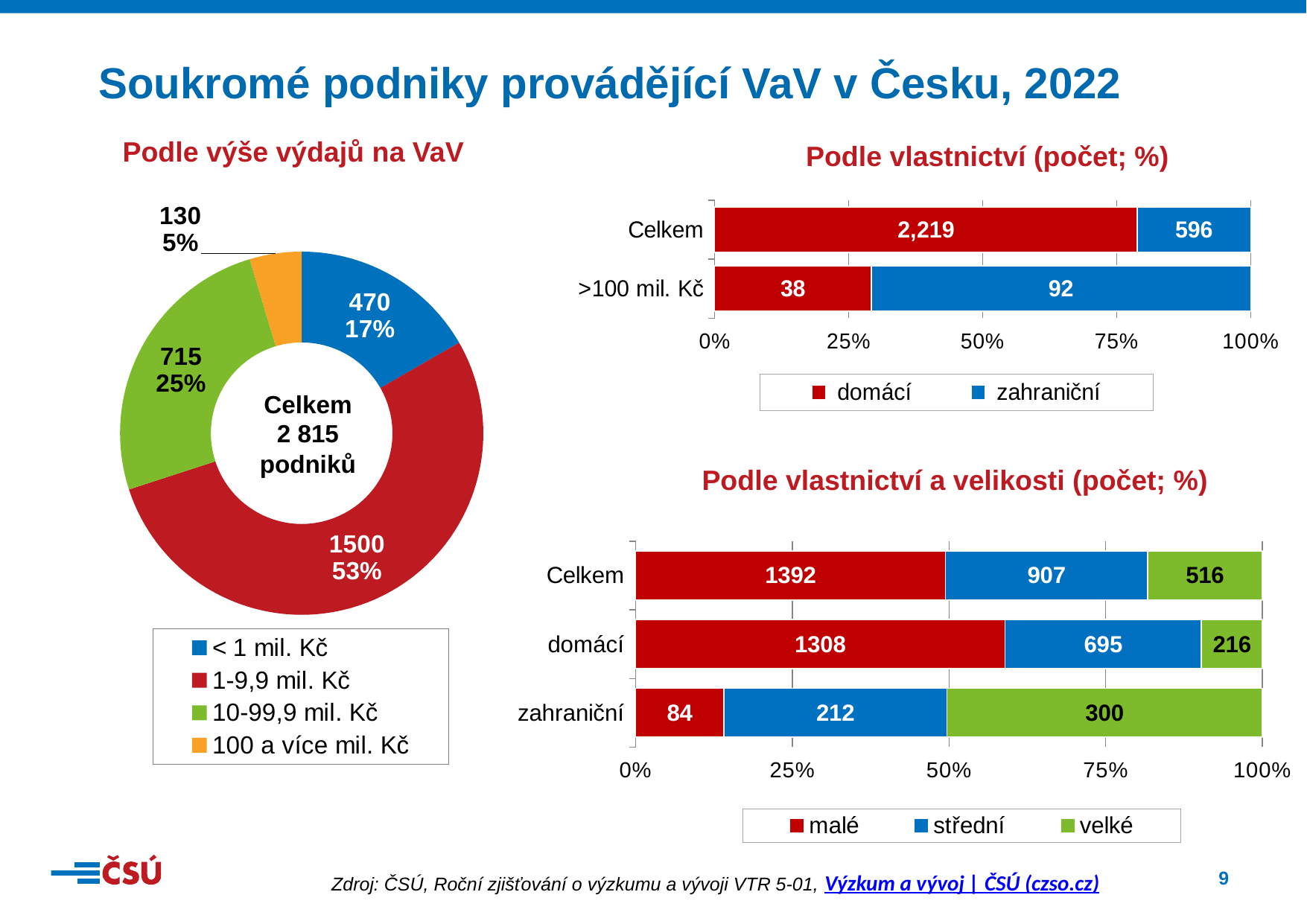

Soukromé podniky provádějící VaV v Česku, 2022
Podle výše výdajů na VaV
Podle vlastnictví (počet; %)

### Chart

| Category | 2022 |
|---|---|
| < 1 mil. Kč | 470.0 |
| 1-9,9 mil. Kč | 1500.0 |
| 10-99,9 mil. Kč | 715.0 |
| 100 a více mil. Kč | 130.0 |

### Chart

| Category |  domácí |  zahraniční |
|---|---|---|
| >100 mil. Kč | 38.0 | 92.0 |
| Celkem | 2219.0 | 596.0 |
Celkem
2 815 podniků
Podle vlastnictví a velikosti (počet; %)

### Chart

| Category | malé | střední | velké |
|---|---|---|---|
| zahraniční | 84.0 | 212.0 | 300.0 |
| domácí | 1308.0 | 695.0 | 216.0 |
| Celkem | 1392.0 | 907.0 | 516.0 |
Zdroj: ČSÚ, Roční zjišťování o výzkumu a vývoji VTR 5-01, Výzkum a vývoj | ČSÚ (czso.cz)